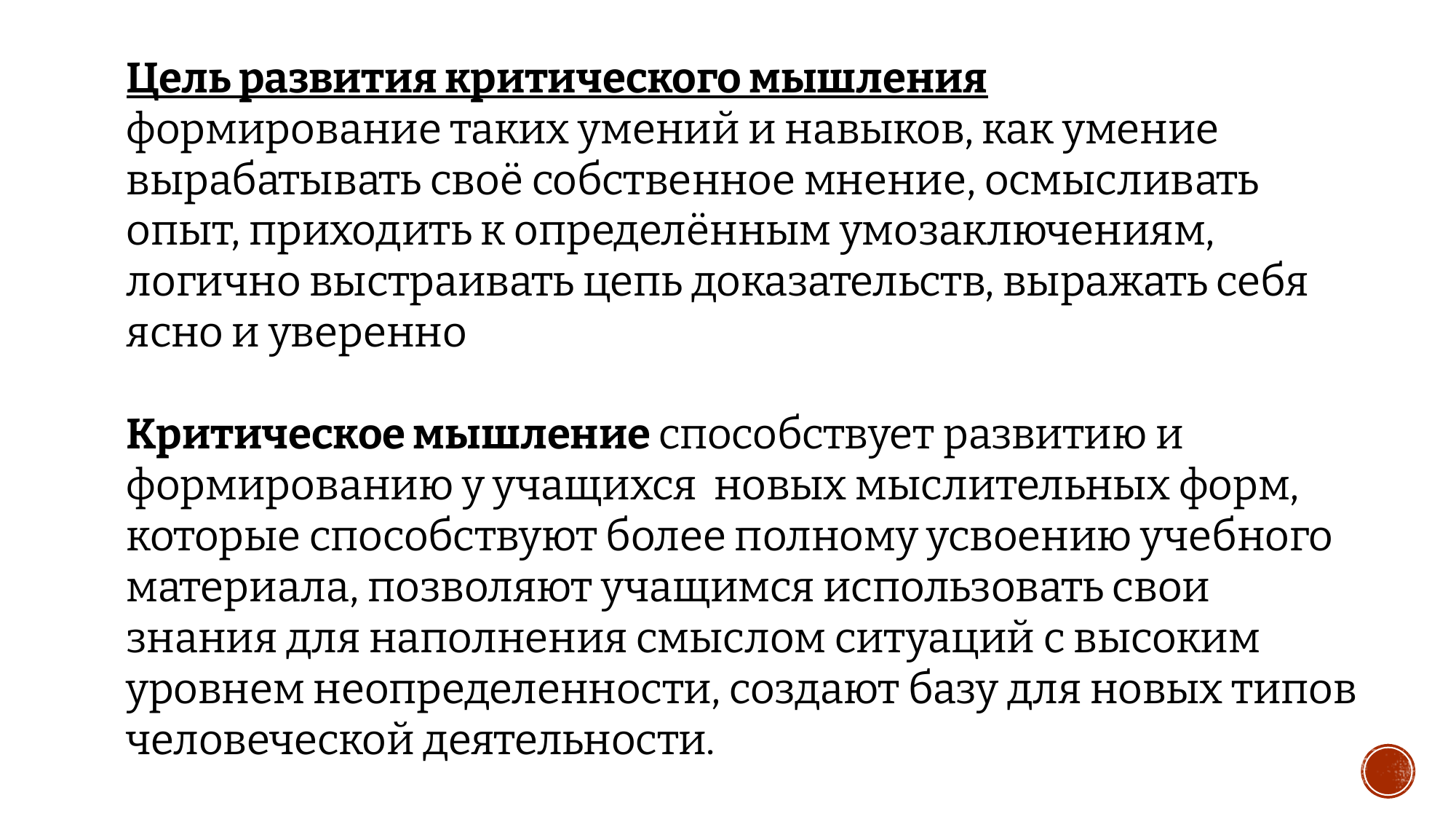

Цель развития критического мышления
формирование таких умений и навыков, как умение вырабатывать своё собственное мнение, осмысливать опыт, приходить к определённым умозаключениям, логично выстраивать цепь доказательств, выражать себя ясно и уверенно

Критическое мышление способствует развитию и формированию у учащихся  новых мыслительных форм, которые способствуют более полному усвоению учебного материала, позволяют учащимся использовать свои знания для наполнения смыслом ситуаций с высоким уровнем неопределенности, создают базу для новых типов человеческой деятельности.